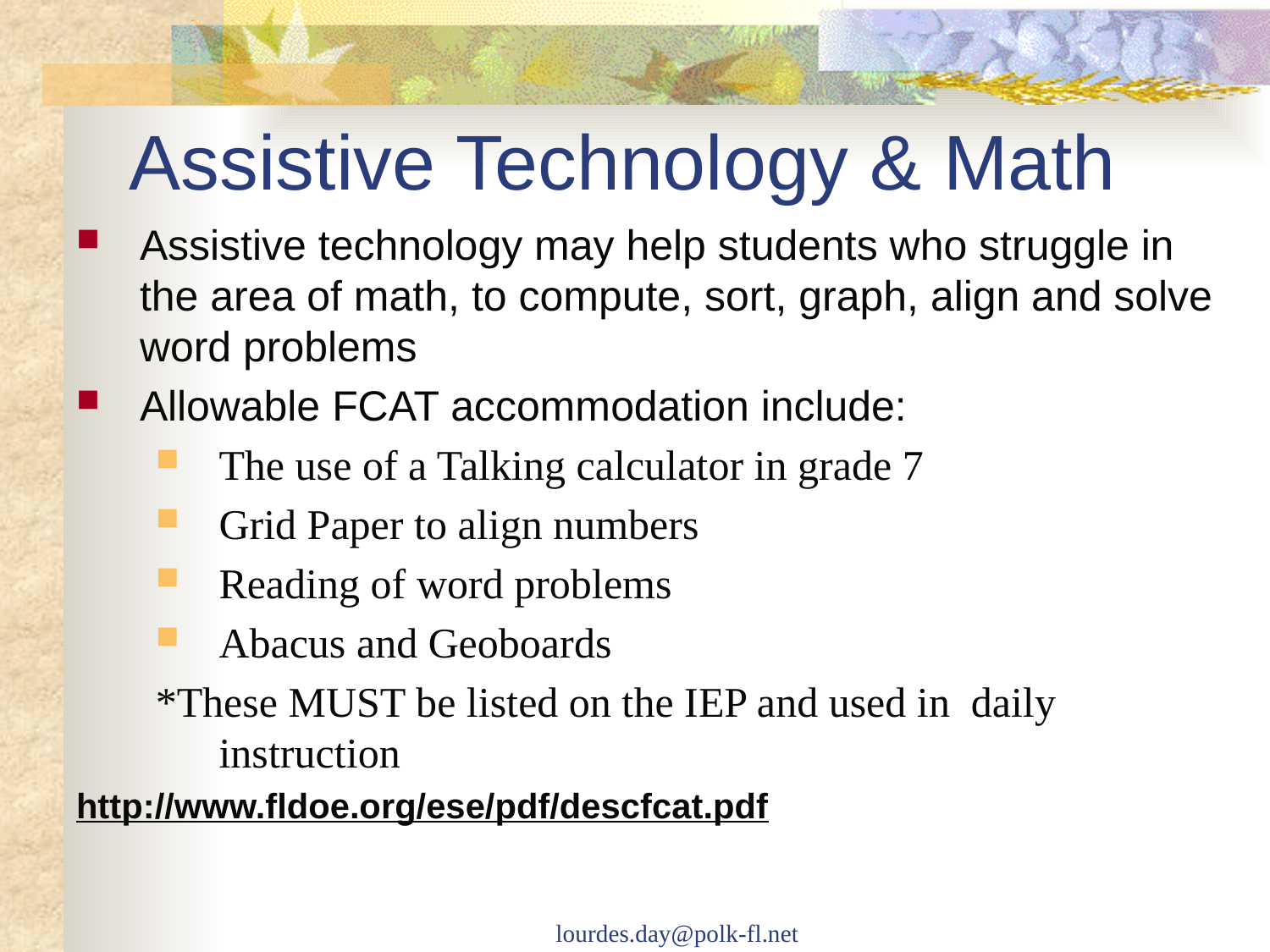

# Assistive Technology & Math
Assistive technology may help students who struggle in the area of math, to compute, sort, graph, align and solve word problems
Allowable FCAT accommodation include:
The use of a Talking calculator in grade 7
Grid Paper to align numbers
Reading of word problems
Abacus and Geoboards
*These MUST be listed on the IEP and used in  daily instruction
http://www.fldoe.org/ese/pdf/descfcat.pdf
lourdes.day@polk-fl.net